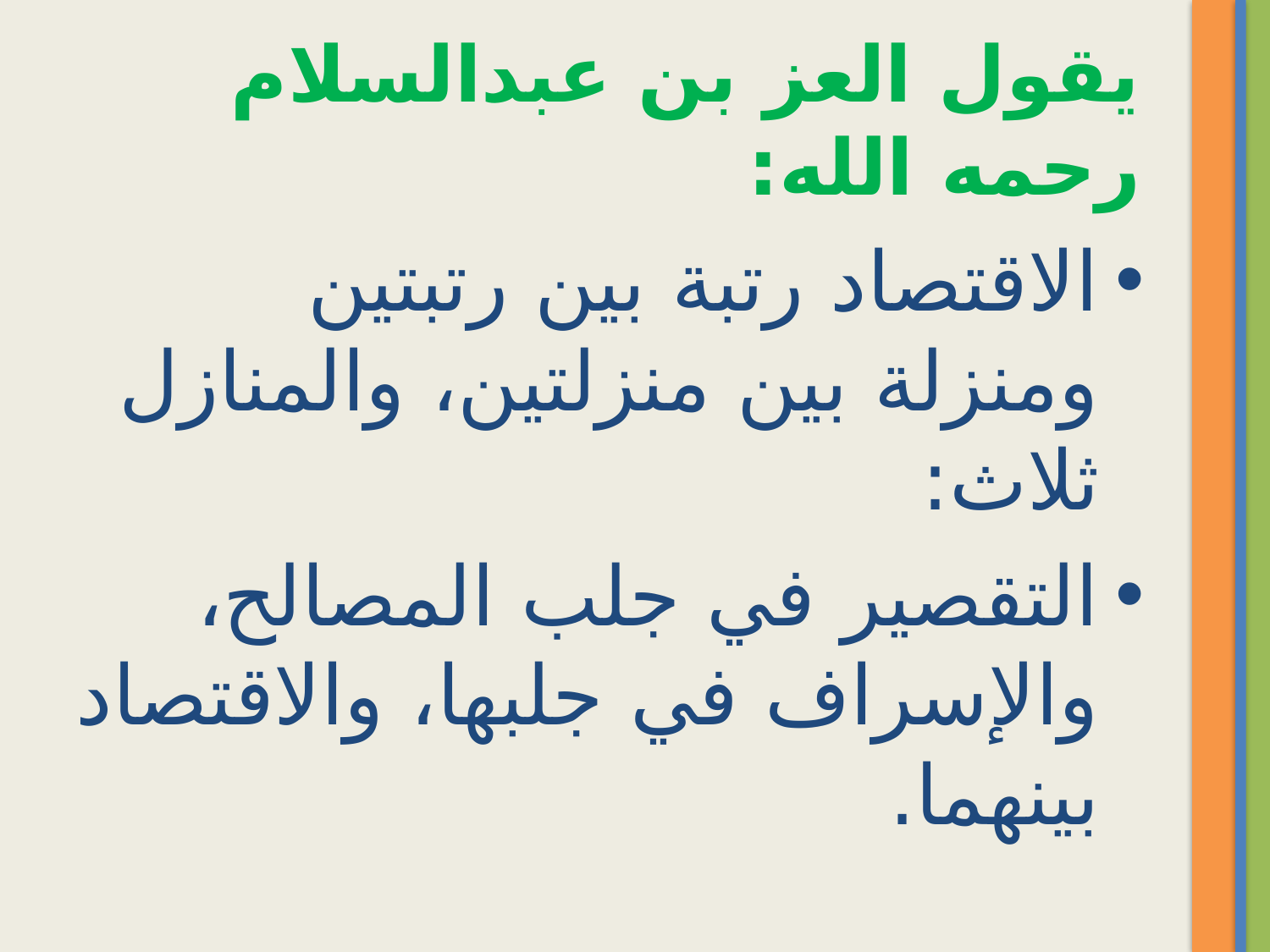

# يقول العز بن عبدالسلام رحمه الله:
الاقتصاد رتبة بين رتبتين ومنزلة بين منزلتين، والمنازل ثلاث:
التقصير في جلب المصالح، والإسراف في جلبها، والاقتصاد بينهما.